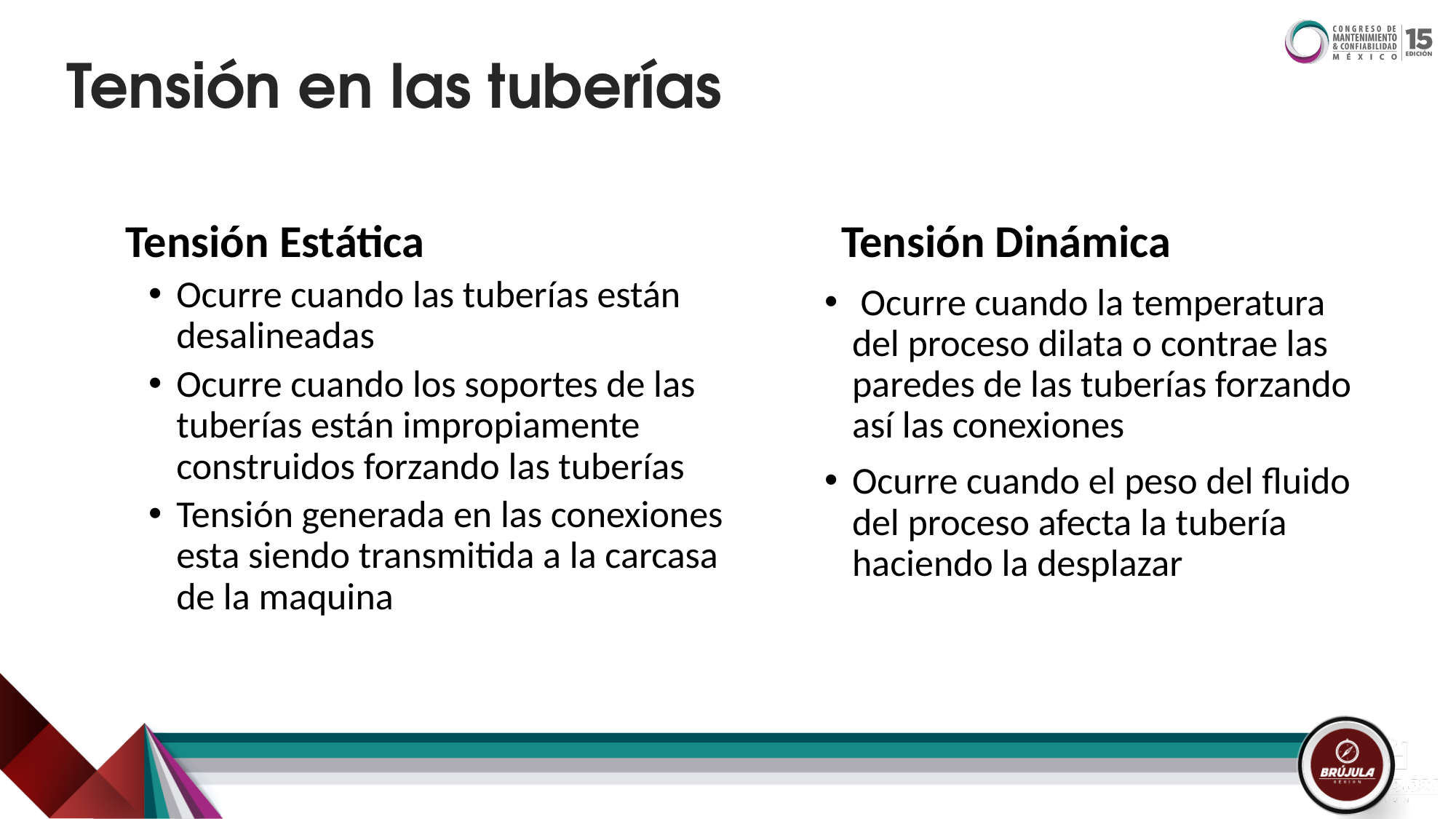

# Tensión en las tuberías
Tensión Estática
Ocurre cuando las tuberías están desalineadas
Ocurre cuando los soportes de las tuberías están impropiamente construidos forzando las tuberías
Tensión generada en las conexiones esta siendo transmitida a la carcasa de la maquina
  Tensión Dinámica
 Ocurre cuando la temperatura del proceso dilata o contrae las paredes de las tuberías forzando así las conexiones
Ocurre cuando el peso del fluido del proceso afecta la tubería haciendo la desplazar